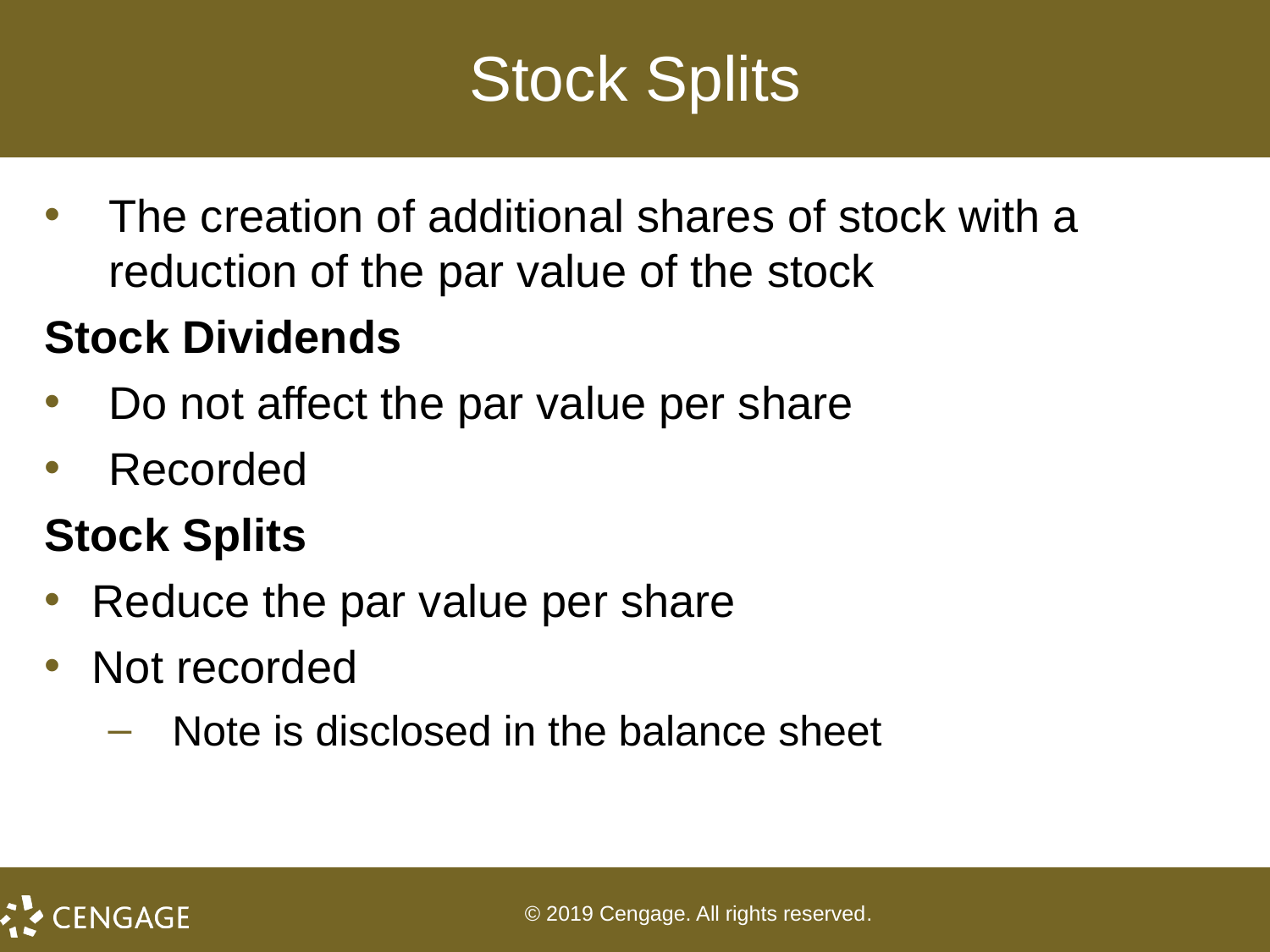

# Stock Splits
The creation of additional shares of stock with a reduction of the par value of the stock
Stock Dividends
Do not affect the par value per share
Recorded
Stock Splits
Reduce the par value per share
Not recorded
Note is disclosed in the balance sheet